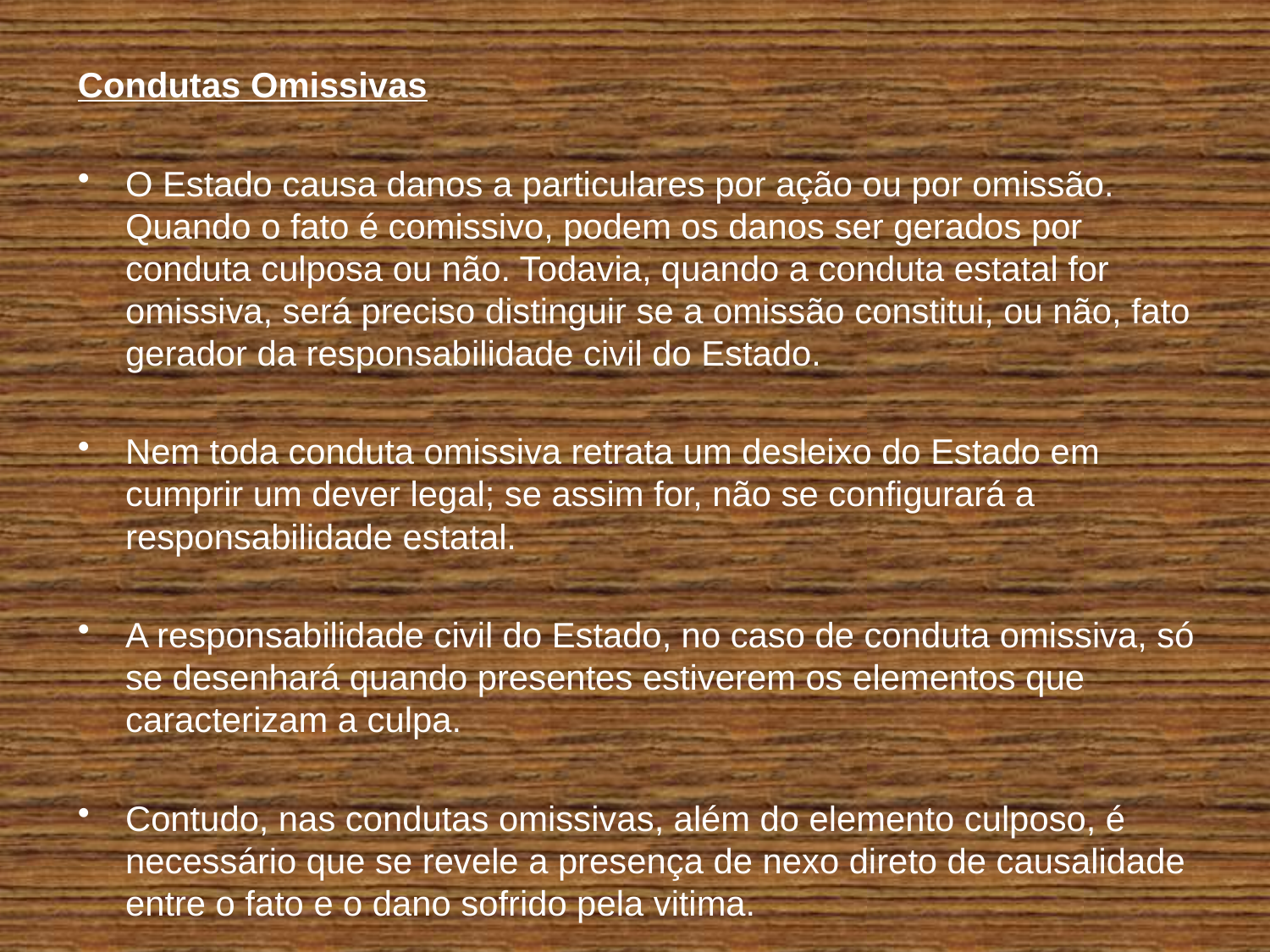

Condutas Omissivas

O Estado causa danos a particulares por ação ou por omissão. Quando o fato é comissivo, podem os danos ser gerados por conduta culposa ou não. Todavia, quando a conduta estatal for omissiva, será preciso distinguir se a omissão constitui, ou não, fato gerador da responsabilidade civil do Estado.

Nem toda conduta omissiva retrata um desleixo do Estado em cumprir um dever legal; se assim for, não se configurará a responsabilidade estatal.

A responsabilidade civil do Estado, no caso de conduta omissiva, só se desenhará quando presentes estiverem os elementos que caracterizam a culpa.

Contudo, nas condutas omissivas, além do elemento culposo, é necessário que se revele a presença de nexo direto de causalidade entre o fato e o dano sofrido pela vitima.